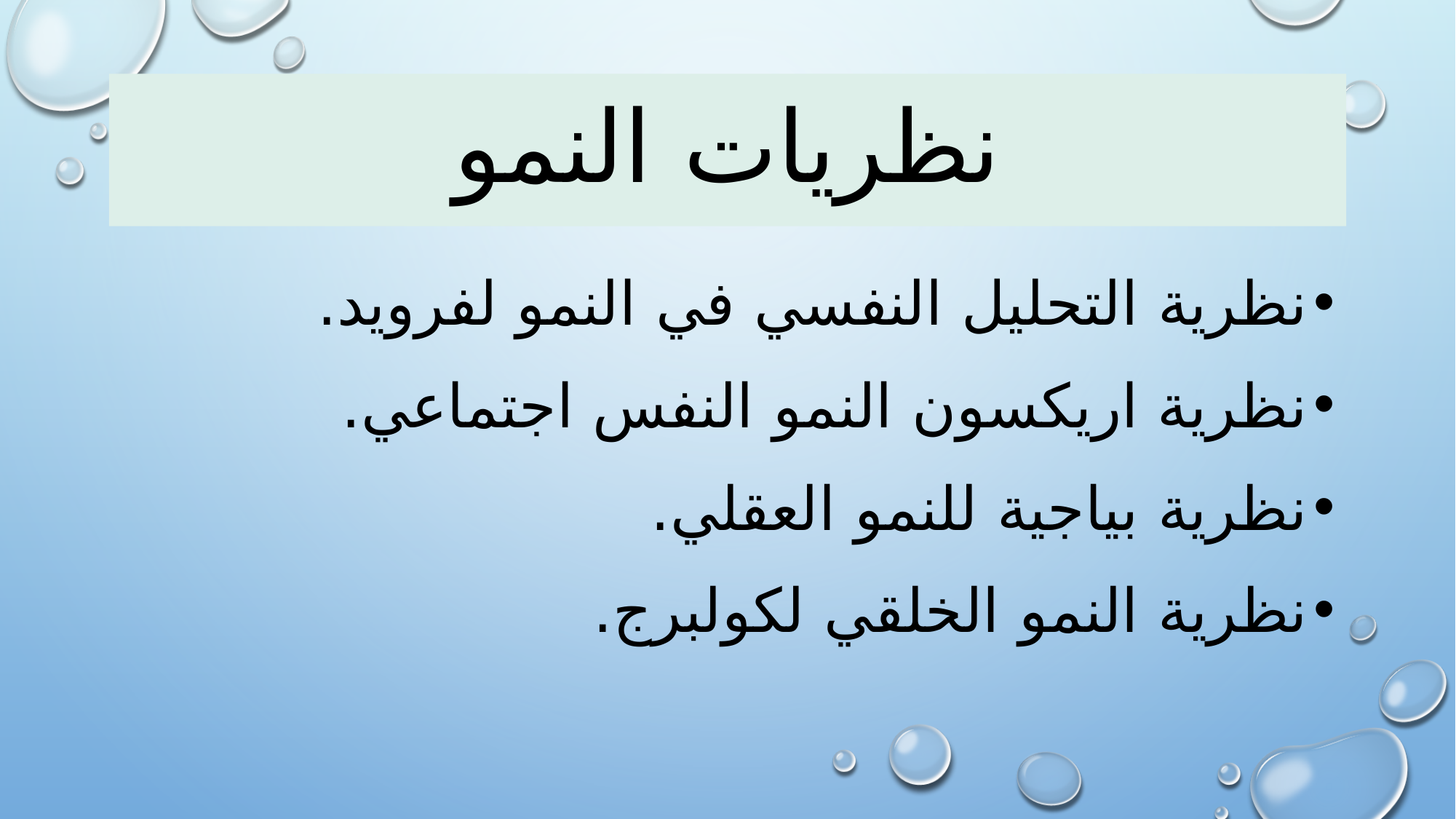

# نظريات النمو
نظرية التحليل النفسي في النمو لفرويد.
نظرية اريكسون النمو النفس اجتماعي.
نظرية بياجية للنمو العقلي.
نظرية النمو الخلقي لكولبرج.